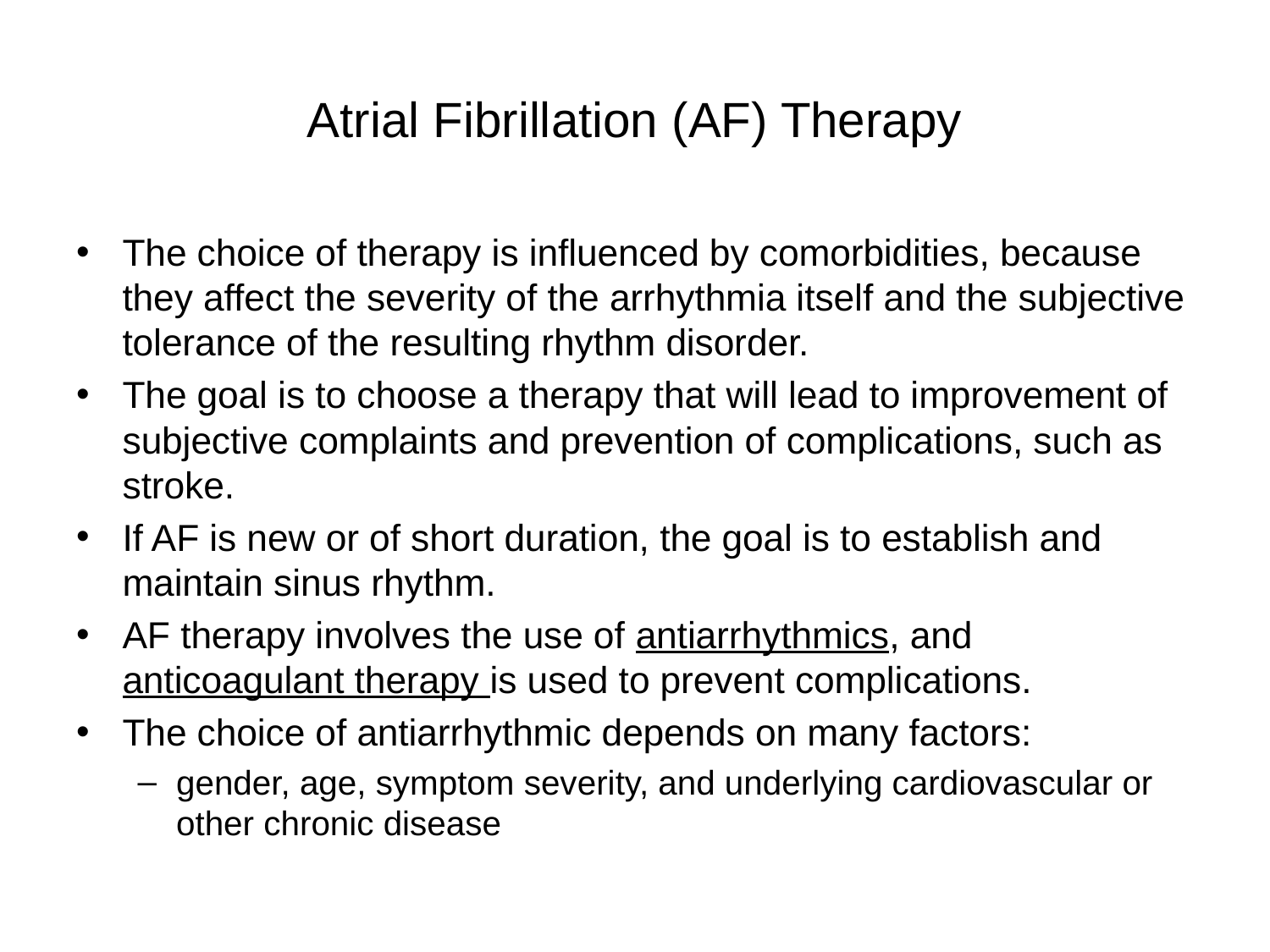

# Atrial Fibrillation (AF) Therapy
The choice of therapy is influenced by comorbidities, because they affect the severity of the arrhythmia itself and the subjective tolerance of the resulting rhythm disorder.
The goal is to choose a therapy that will lead to improvement of subjective complaints and prevention of complications, such as stroke.
If AF is new or of short duration, the goal is to establish and maintain sinus rhythm.
AF therapy involves the use of antiarrhythmics, and anticoagulant therapy is used to prevent complications.
The choice of antiarrhythmic depends on many factors:
gender, age, symptom severity, and underlying cardiovascular or other chronic disease